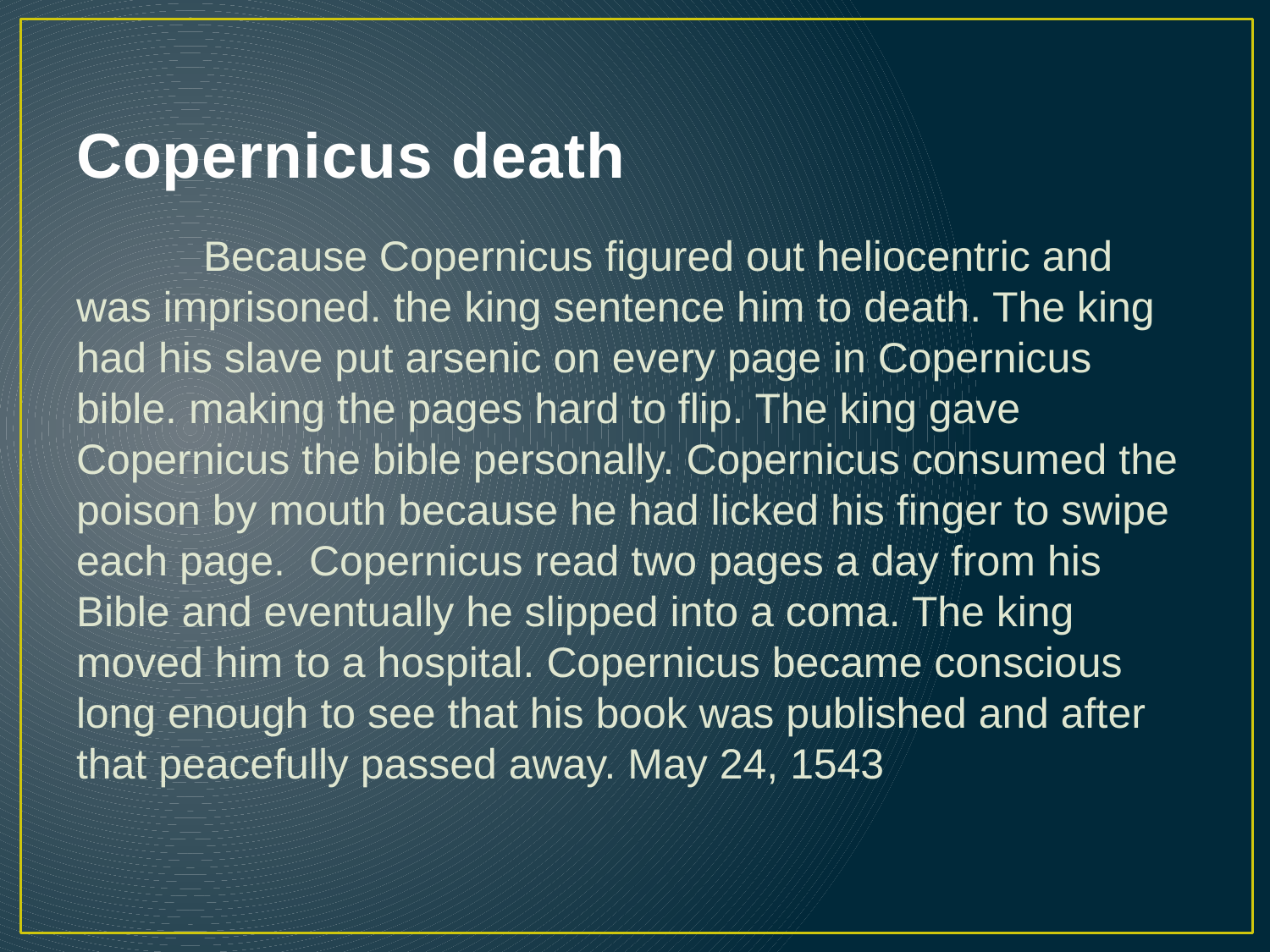

# Copernicus death
	Because Copernicus figured out heliocentric and was imprisoned. the king sentence him to death. The king had his slave put arsenic on every page in Copernicus bible. making the pages hard to flip. The king gave Copernicus the bible personally. Copernicus consumed the poison by mouth because he had licked his finger to swipe each page.  Copernicus read two pages a day from his Bible and eventually he slipped into a coma. The king moved him to a hospital. Copernicus became conscious long enough to see that his book was published and after that peacefully passed away. May 24, 1543